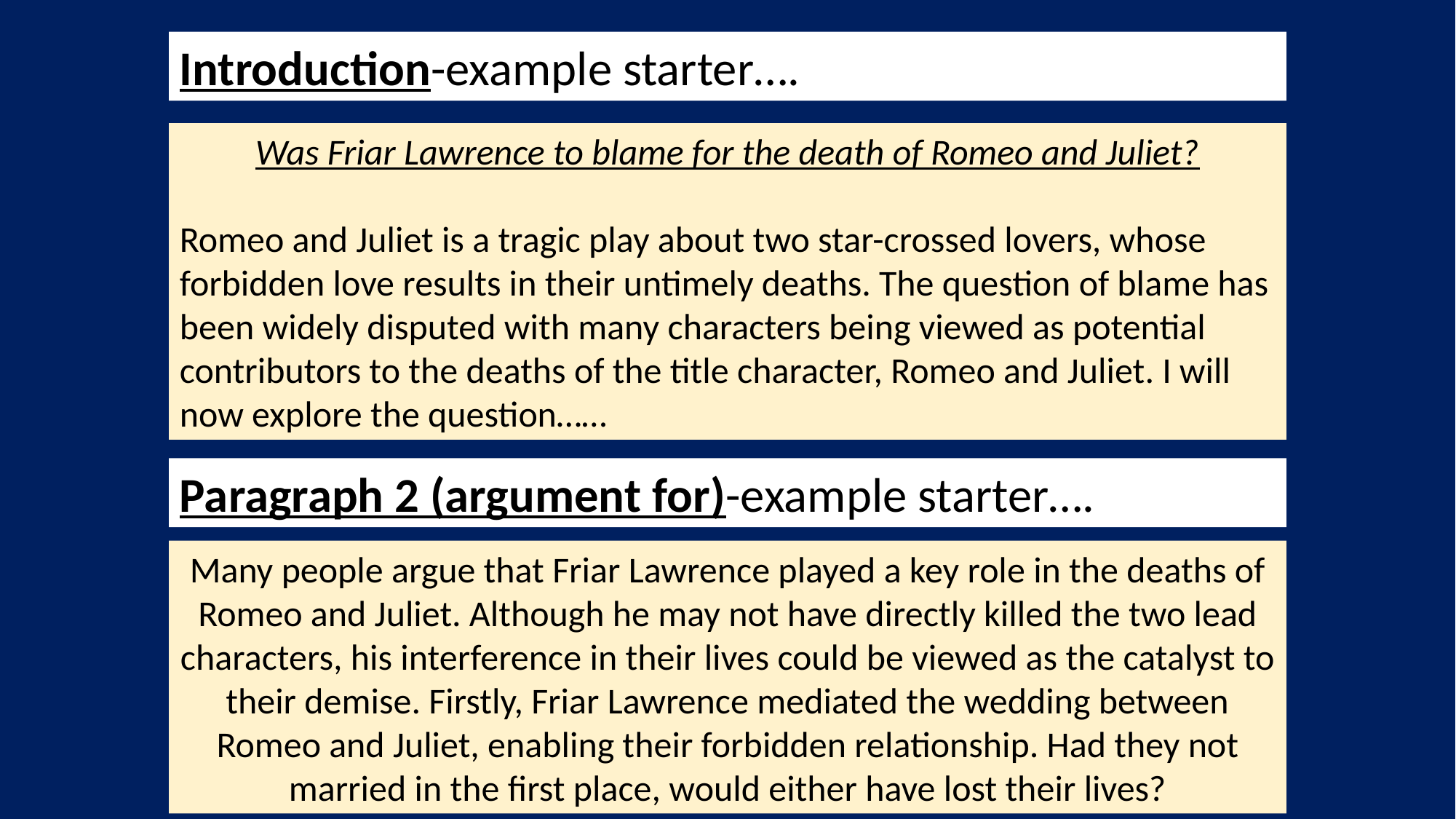

Introduction-example starter….
Was Friar Lawrence to blame for the death of Romeo and Juliet?

Romeo and Juliet is a tragic play about two star-crossed lovers, whose forbidden love results in their untimely deaths. The question of blame has been widely disputed with many characters being viewed as potential contributors to the deaths of the title character, Romeo and Juliet. I will now explore the question……
Paragraph 2 (argument for)-example starter….
Many people argue that Friar Lawrence played a key role in the deaths of Romeo and Juliet. Although he may not have directly killed the two lead characters, his interference in their lives could be viewed as the catalyst to their demise. Firstly, Friar Lawrence mediated the wedding between Romeo and Juliet, enabling their forbidden relationship. Had they not married in the first place, would either have lost their lives?